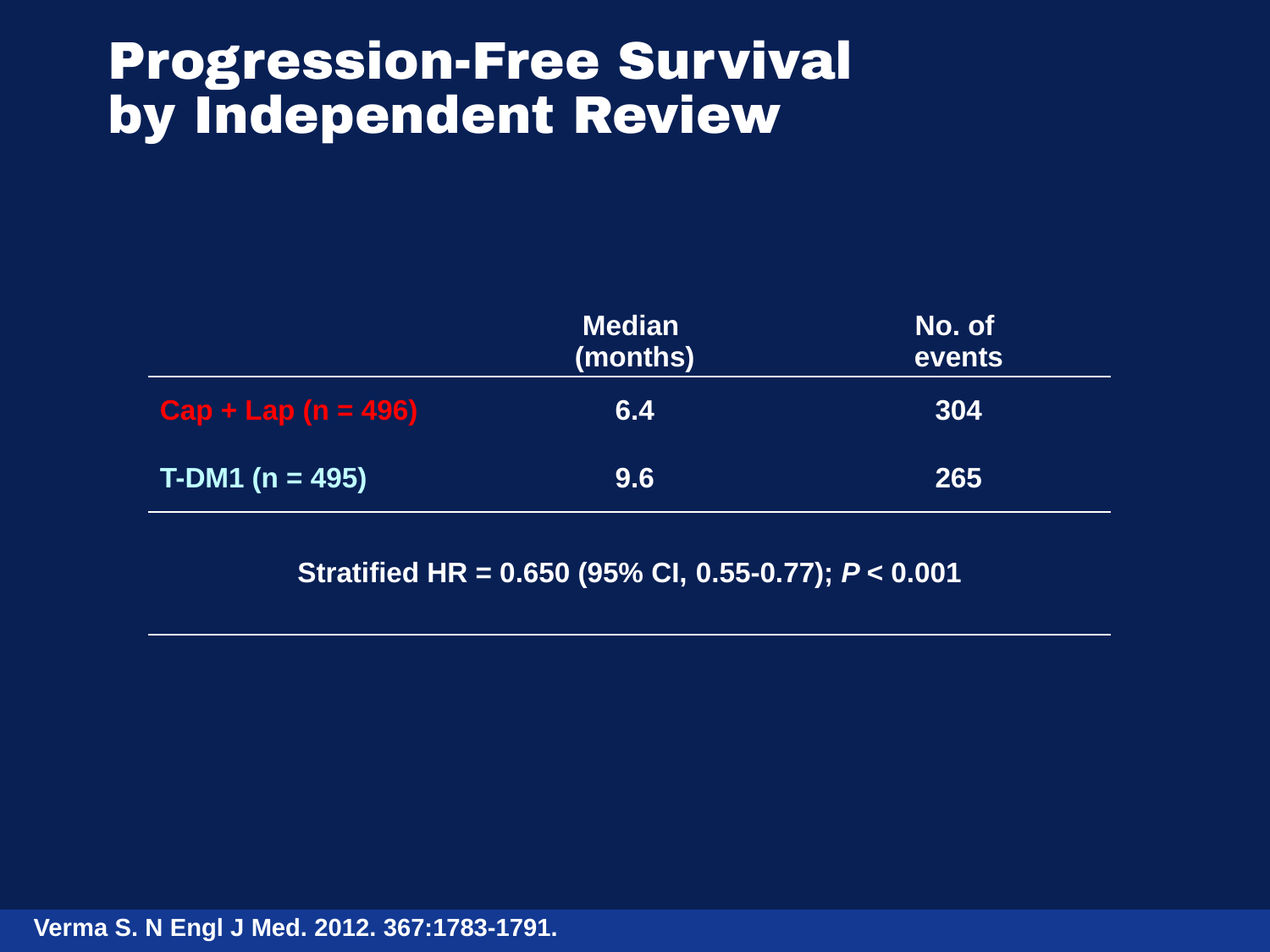

# Progression-Free Survival by Independent Review
|  | Median (months) | No. of events |
| --- | --- | --- |
| Cap + Lap (n = 496) | 6.4 | 304 |
| T-DM1 (n = 495) | 9.6 | 265 |
| Stratified HR = 0.650 (95% CI, 0.55-0.77); P < 0.001 |  |  |
Verma S. N Engl J Med. 2012. 367:1783-1791.